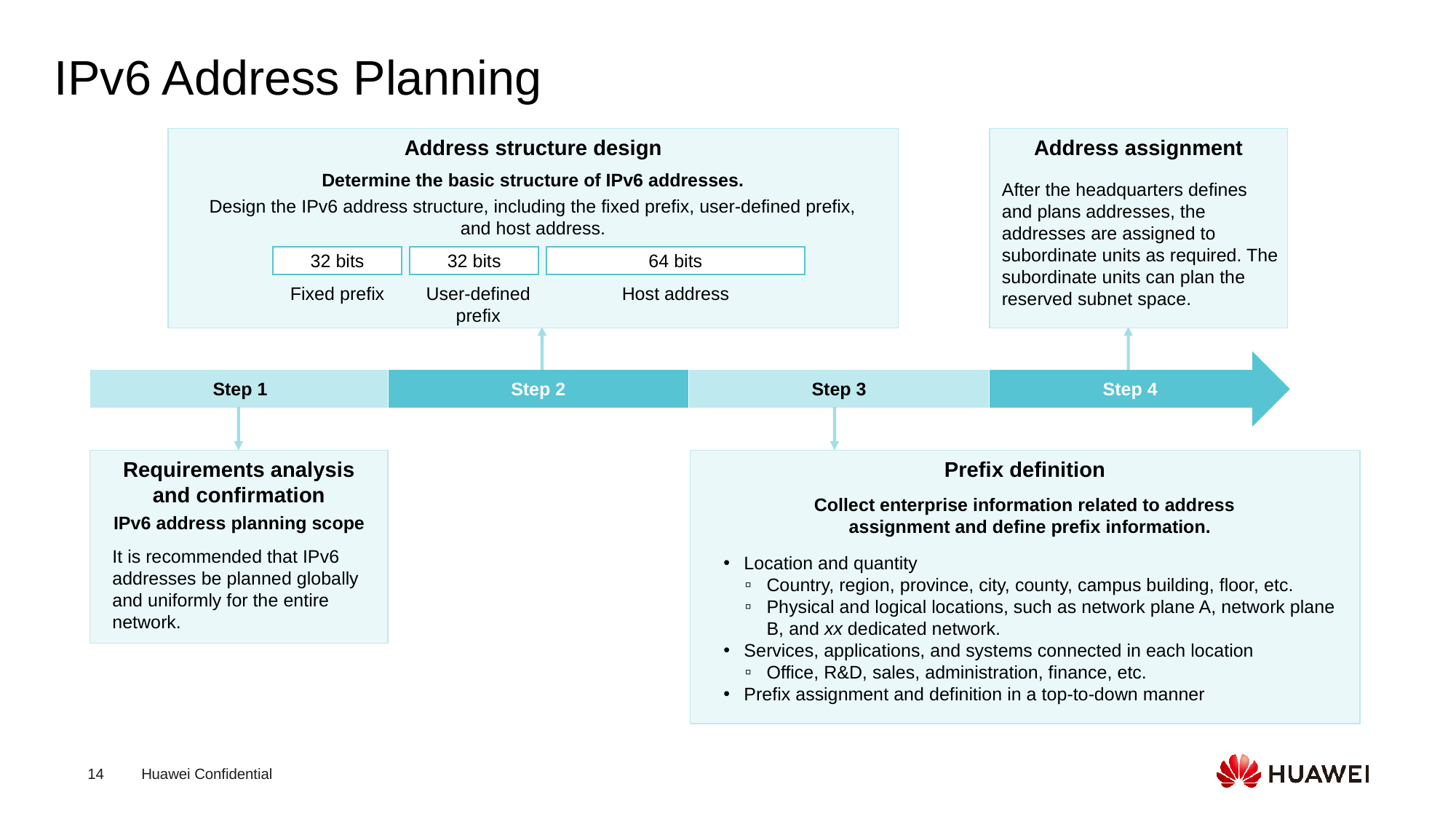

# IPv6 Address Planning
Address structure design
Address assignment
Determine the basic structure of IPv6 addresses.
After the headquarters defines and plans addresses, the addresses are assigned to subordinate units as required. The subordinate units can plan the reserved subnet space.
Design the IPv6 address structure, including the fixed prefix, user-defined prefix, and host address.
32 bits
32 bits
64 bits
Fixed prefix
User-defined prefix
Host address
Step 4
Step 1
Step 2
Step 3
Requirements analysis and confirmation
Prefix definition
Collect enterprise information related to address assignment and define prefix information.
IPv6 address planning scope
It is recommended that IPv6 addresses be planned globally and uniformly for the entire network.
Location and quantity
Country, region, province, city, county, campus building, floor, etc.
Physical and logical locations, such as network plane A, network plane B, and xx dedicated network.
Services, applications, and systems connected in each location
Office, R&D, sales, administration, finance, etc.
Prefix assignment and definition in a top-to-down manner